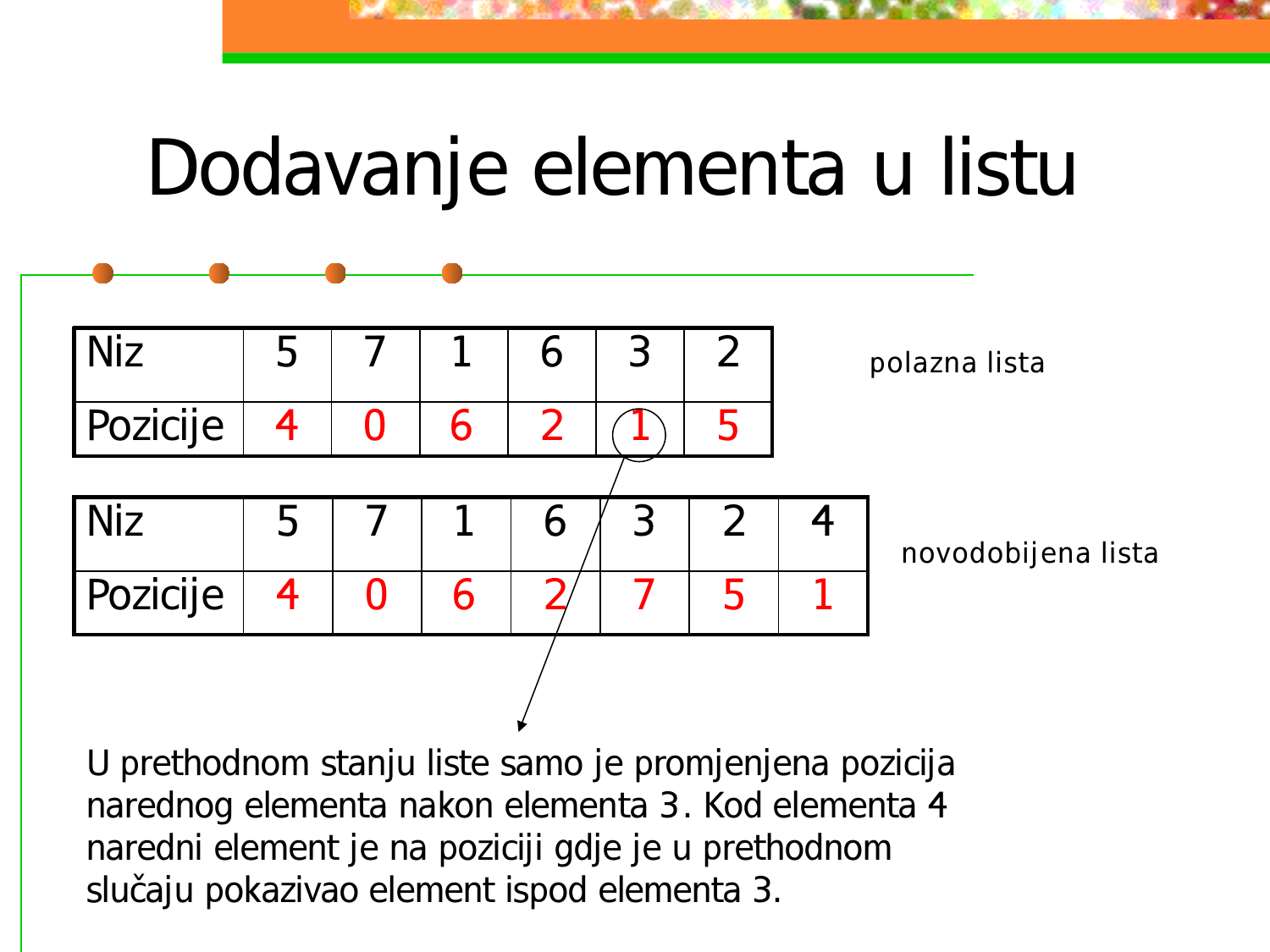

# Dodavanje elementa u listu
| Niz | 5 | 7 | 1 | 6 | 3 | 2 |
| --- | --- | --- | --- | --- | --- | --- |
| Pozicije | 4 | 0 | 6 | 2 | 1 | 5 |
polazna lista

| Niz | 5 | 7 | 1 | 6 | 3 | 2 | 4 |
| --- | --- | --- | --- | --- | --- | --- | --- |
| Pozicije | 4 | 0 | 6 | 2 | 7 | 5 | 1 |
novodobijena lista
U prethodnom stanju liste samo je promjenjena pozicija narednog elementa nakon elementa 3. Kod elementa 4 naredni element je na poziciji gdje je u prethodnom slučaju pokazivao element ispod elementa 3.